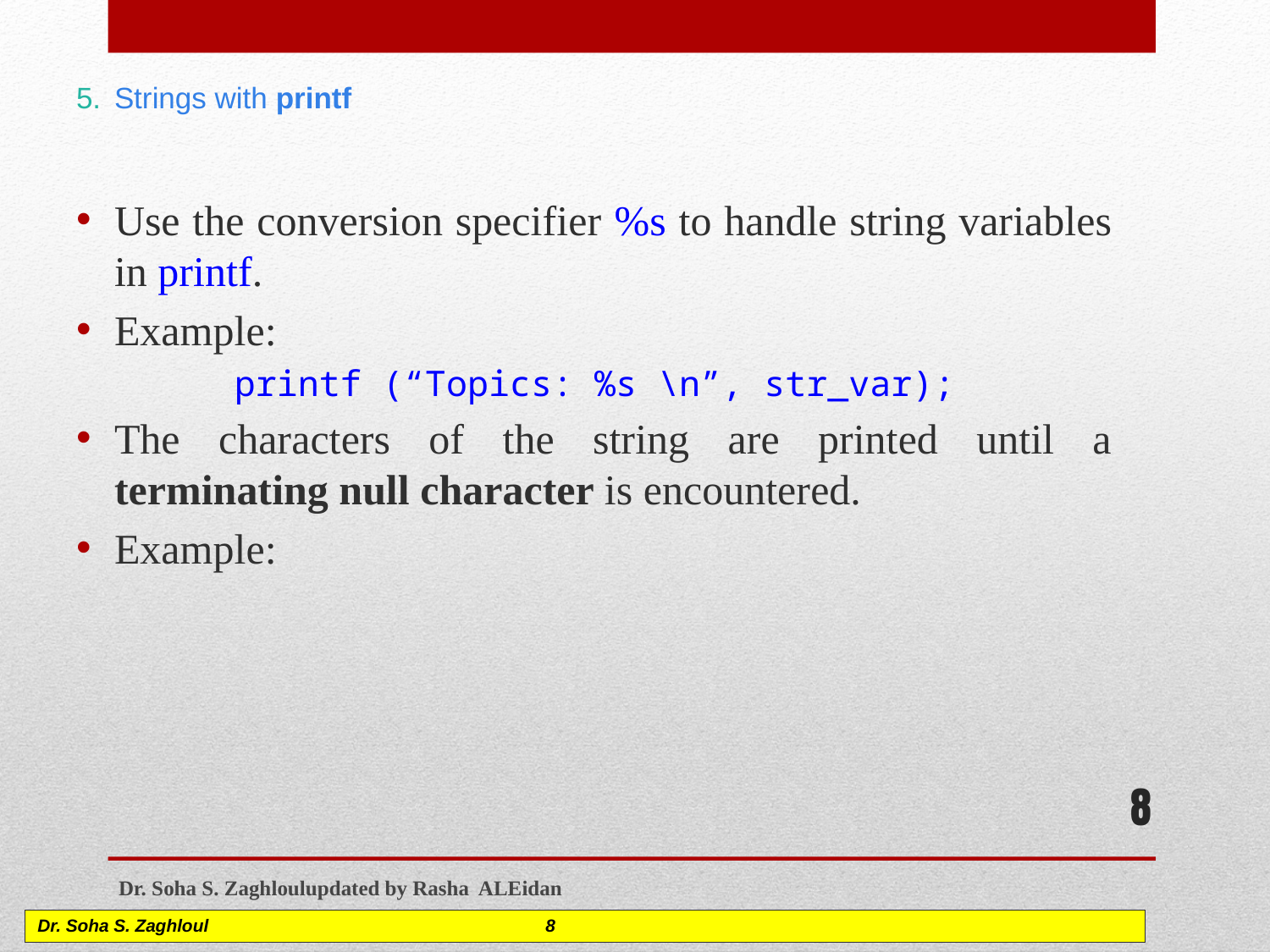

# 5. Strings with printf
Use the conversion specifier %s to handle string variables in printf.
Example:
printf (“Topics: %s \n”, str_var);
The characters of the string are printed until a terminating null character is encountered.
Example:

8
Dr. Soha S. Zaghloul	updated by Rasha  ALEidan
Dr. Soha S. Zaghloul			8